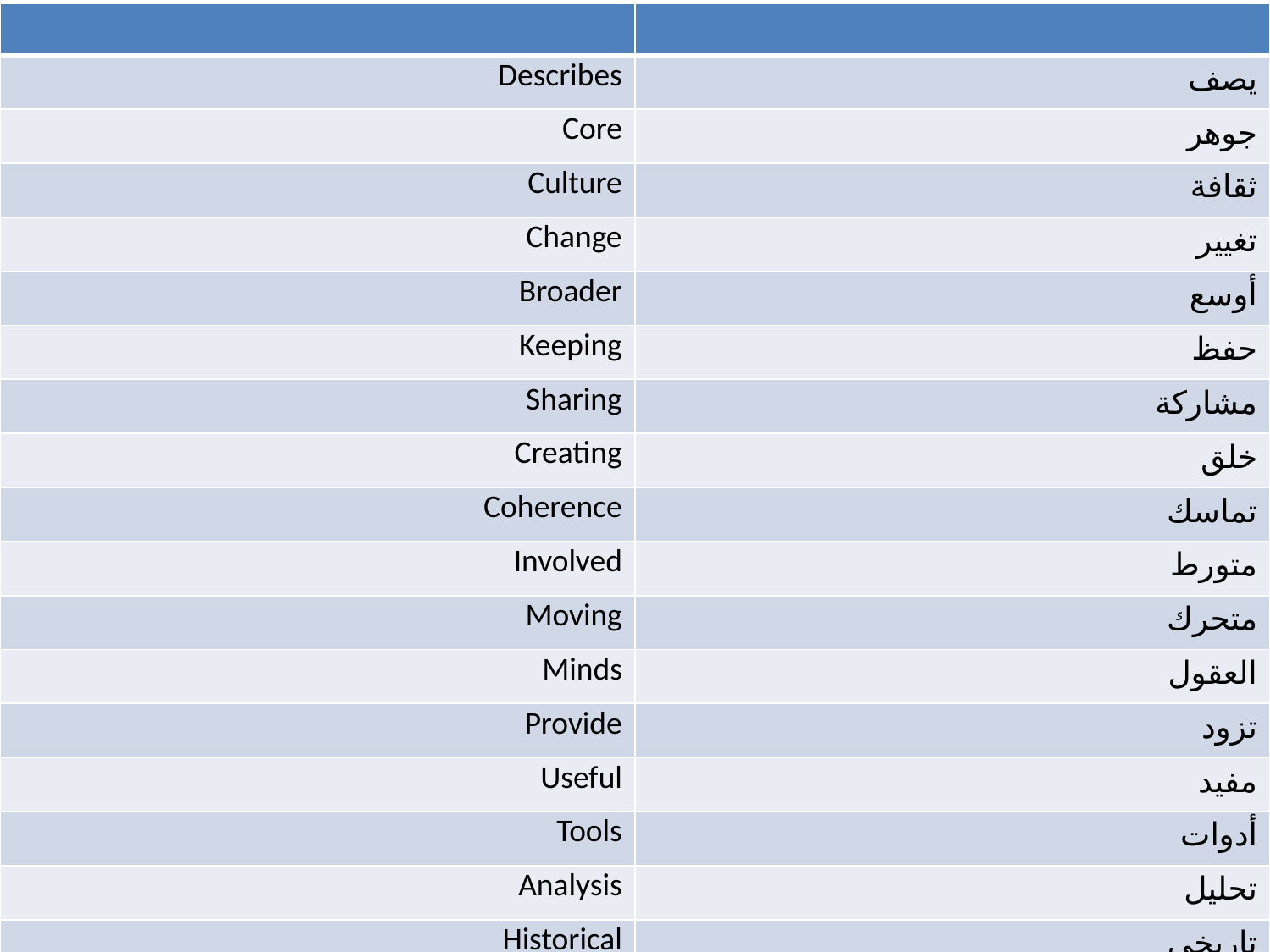

|  |  |
| --- | --- |
| Describes | يصف |
| Core | جوهر |
| Culture | ثقافة |
| Change | تغيير |
| Broader | أوسع |
| Keeping | حفظ |
| Sharing | مشاركة |
| Creating | خلق |
| Coherence | تماسك |
| Involved | متورط |
| Moving | متحرك |
| Minds | العقول |
| Provide | تزود |
| Useful | مفيد |
| Tools | أدوات |
| Analysis | تحليل |
| Historical | تاريخي |
#